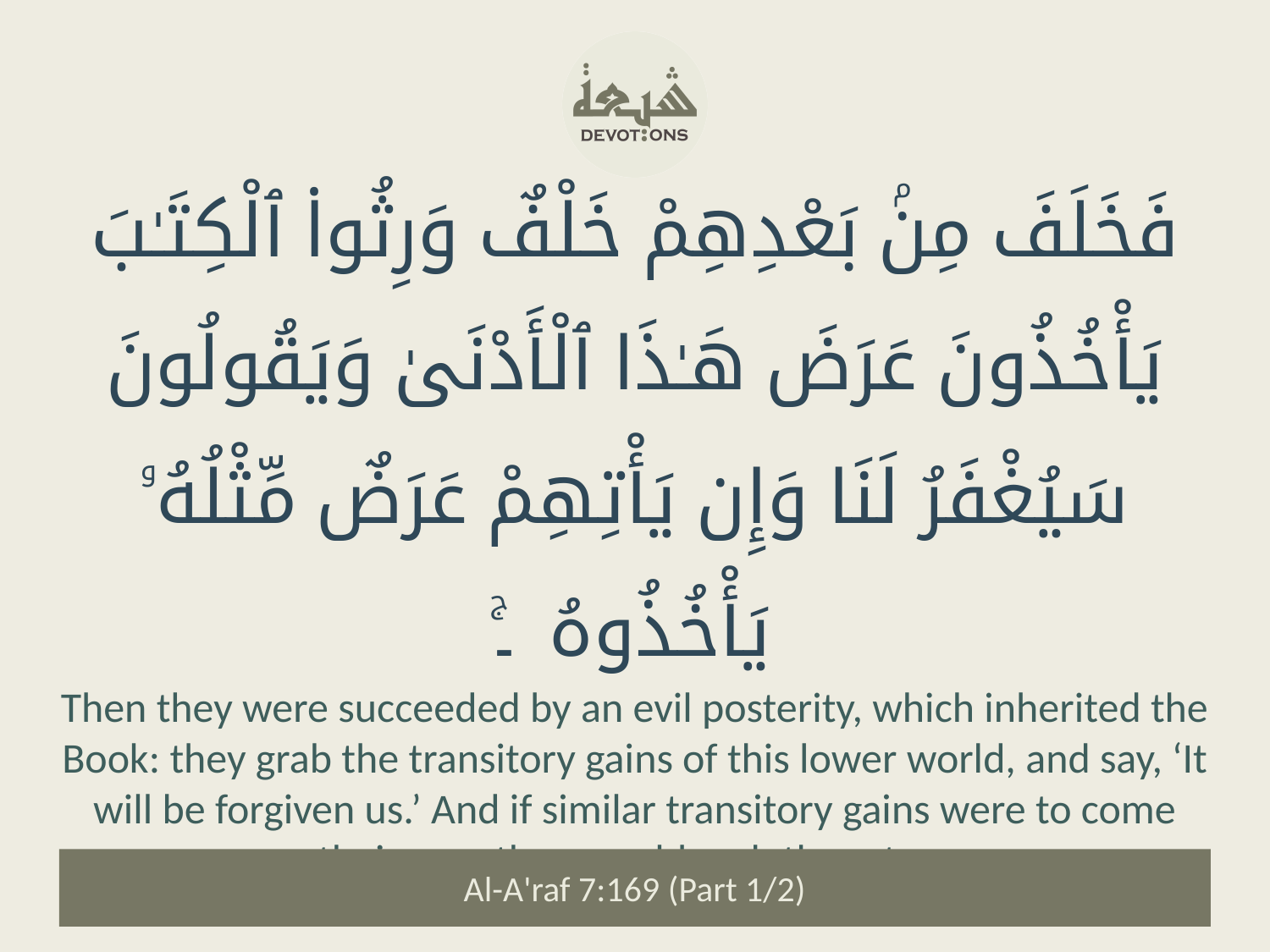

فَخَلَفَ مِنۢ بَعْدِهِمْ خَلْفٌ وَرِثُوا۟ ٱلْكِتَـٰبَ يَأْخُذُونَ عَرَضَ هَـٰذَا ٱلْأَدْنَىٰ وَيَقُولُونَ سَيُغْفَرُ لَنَا وَإِن يَأْتِهِمْ عَرَضٌ مِّثْلُهُۥ يَأْخُذُوهُ  ۔ۚ
Then they were succeeded by an evil posterity, which inherited the Book: they grab the transitory gains of this lower world, and say, ‘It will be forgiven us.’ And if similar transitory gains were to come their way, they would grab them too.
Al-A'raf 7:169 (Part 1/2)